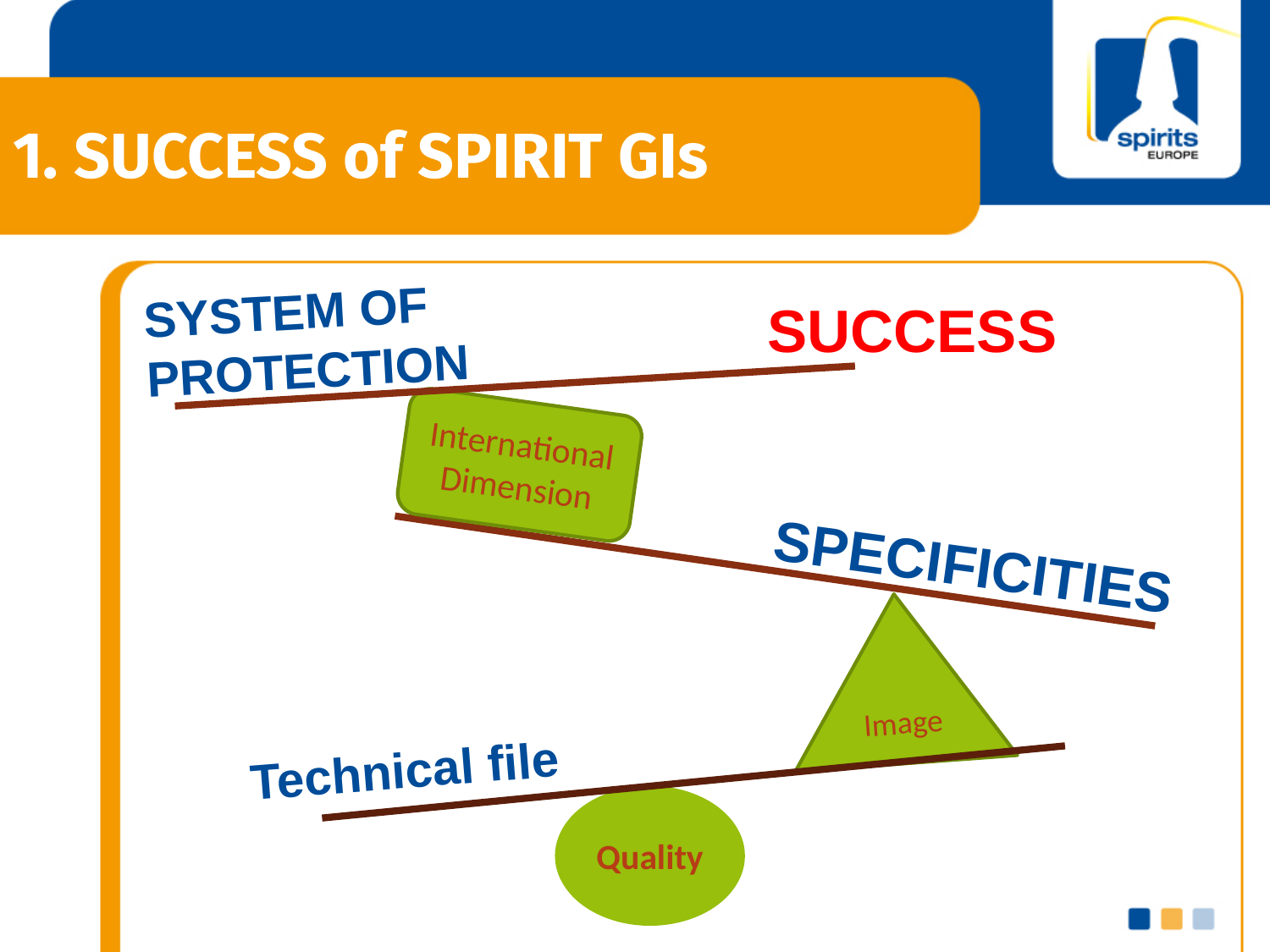

1. SUCCESS of SPIRIT GIs
SYSTEM OF PROTECTION
SUCCESS
InternationalDimension
SPECIFICITIES
Image
Technical file
Quality